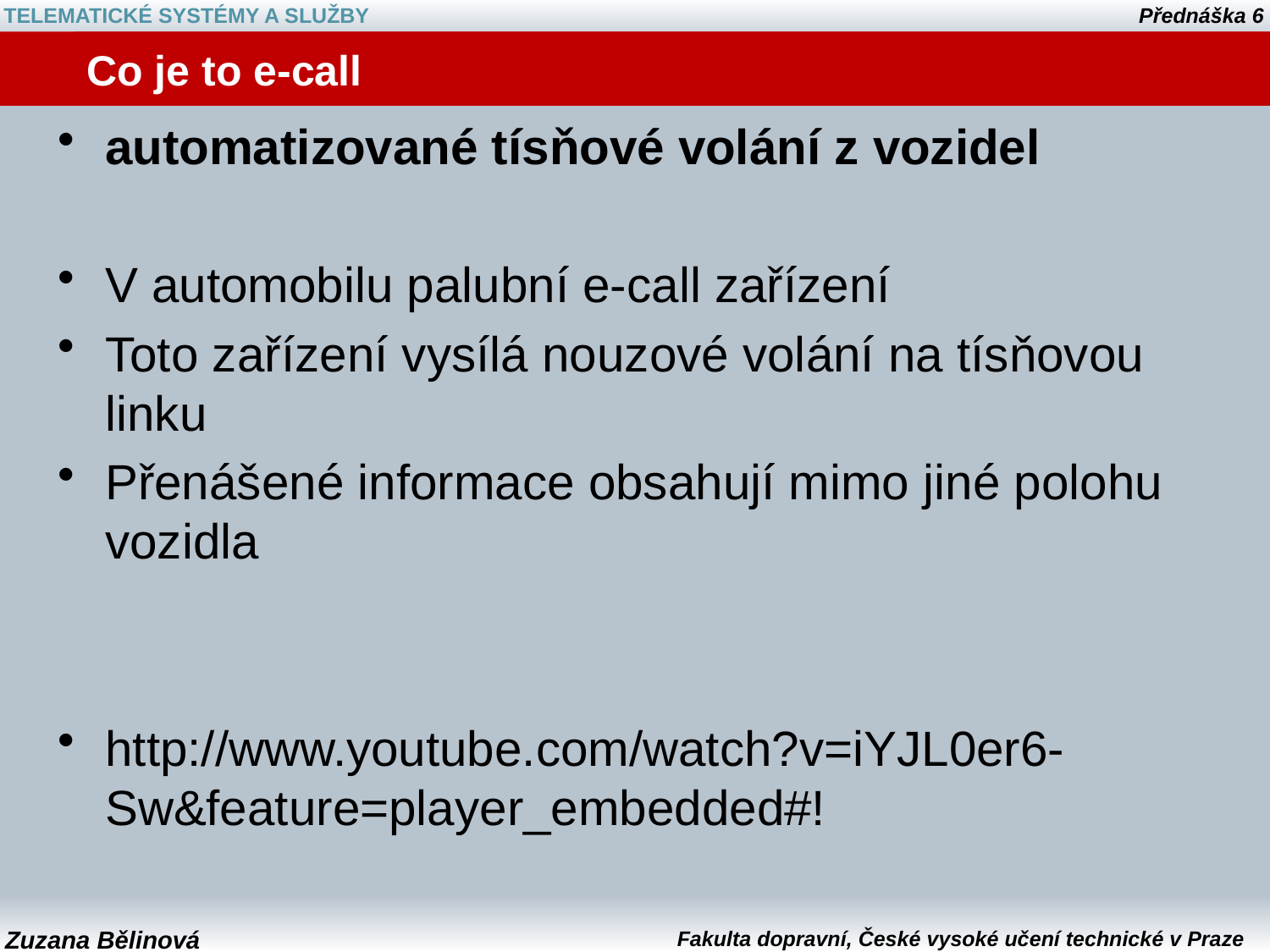

# Co je to e-call
automatizované tísňové volání z vozidel

V automobilu palubní e-call zařízení
Toto zařízení vysílá nouzové volání na tísňovou linku
Přenášené informace obsahují mimo jiné polohu vozidla

http://www.youtube.com/watch?v=iYJL0er6-Sw&feature=player_embedded#!